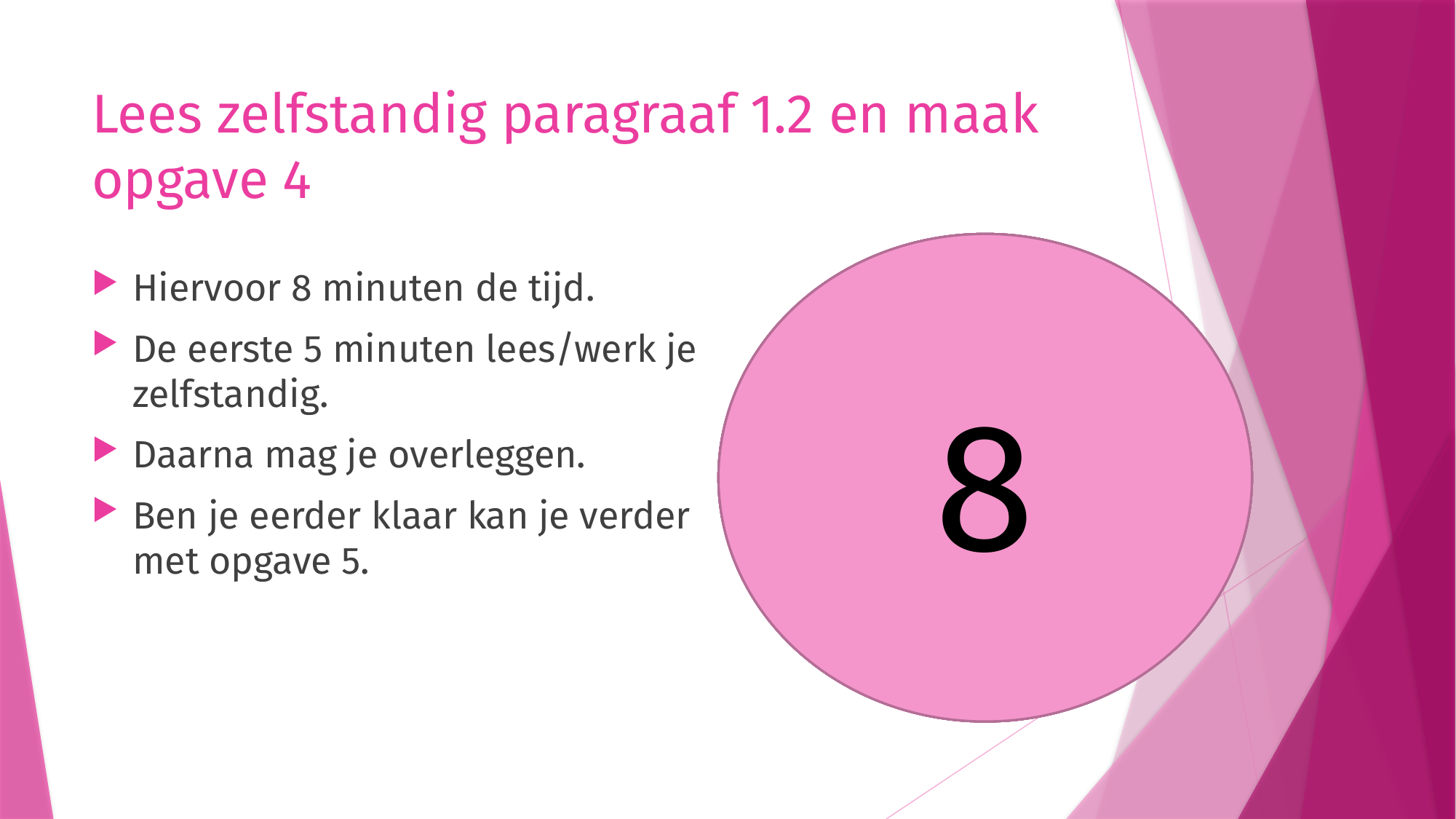

# Lees zelfstandig paragraaf 1.2 en maak opgave 4
8
5
6
7
4
3
1
2
Hiervoor 8 minuten de tijd.
De eerste 5 minuten lees/werk je zelfstandig.
Daarna mag je overleggen.
Ben je eerder klaar kan je verder met opgave 5.